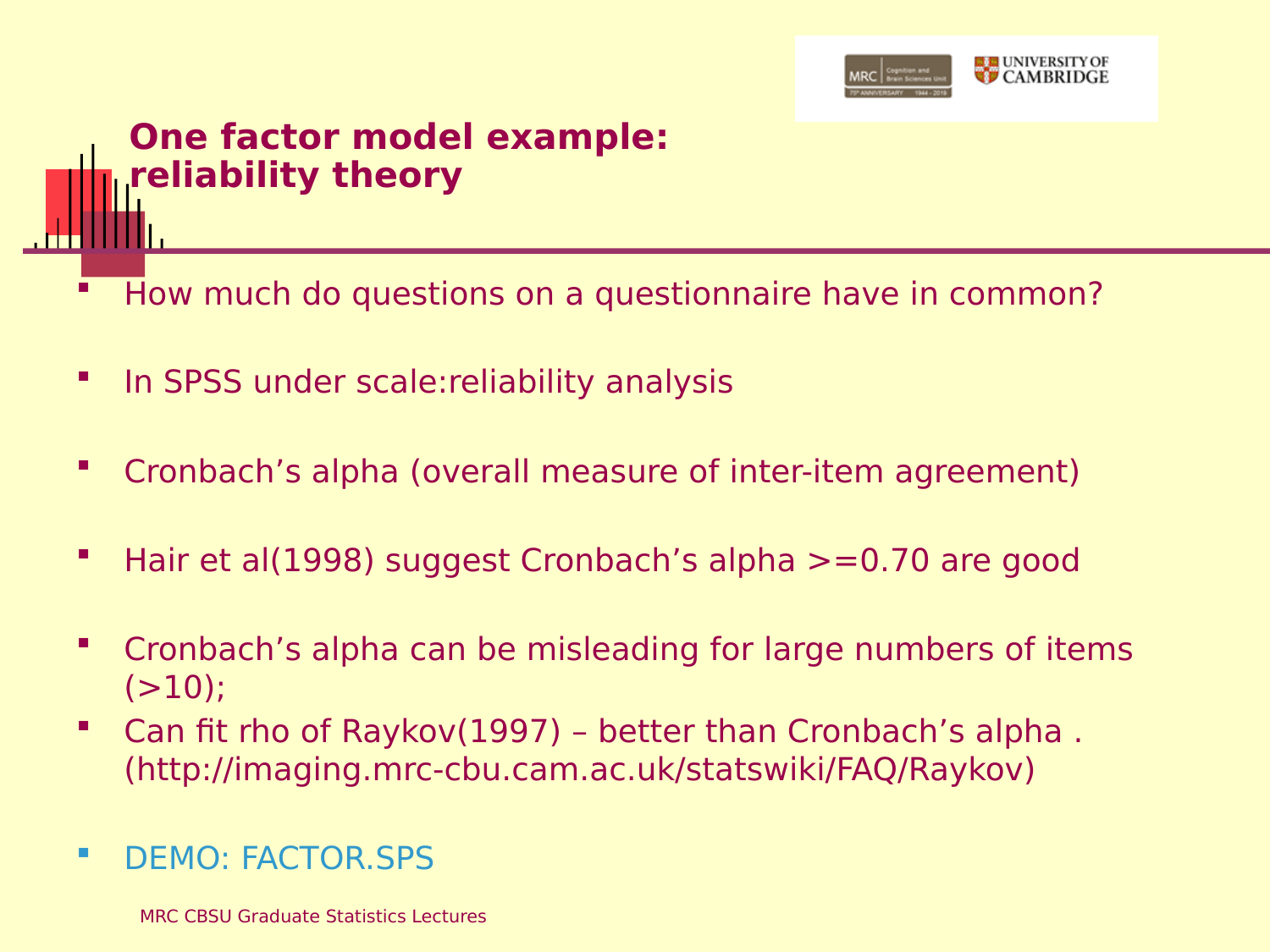

# One factor model example: reliability theory

How much do questions on a questionnaire have in common?

In SPSS under scale:reliability analysis

Cronbach’s alpha (overall measure of inter-item agreement)

Hair et al(1998) suggest Cronbach’s alpha >=0.70 are good

Cronbach’s alpha can be misleading for large numbers of items (>10);
Can fit rho of Raykov(1997) – better than Cronbach’s alpha . (http://imaging.mrc-cbu.cam.ac.uk/statswiki/FAQ/Raykov)

DEMO: FACTOR.SPS

MRC CBSU Graduate Statistics Lectures